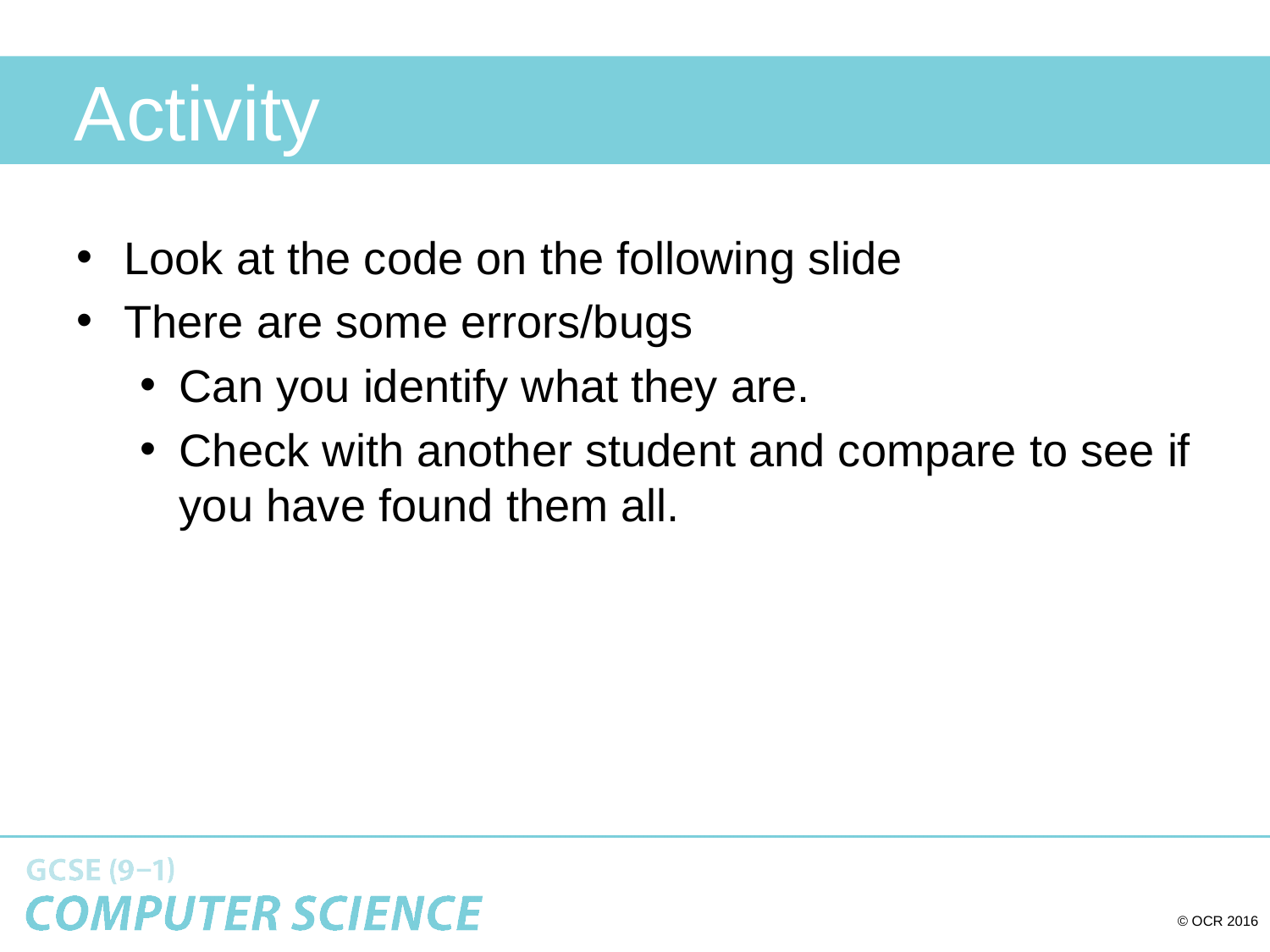

# Activity
Look at the code on the following slide
There are some errors/bugs
Can you identify what they are.
Check with another student and compare to see if you have found them all.